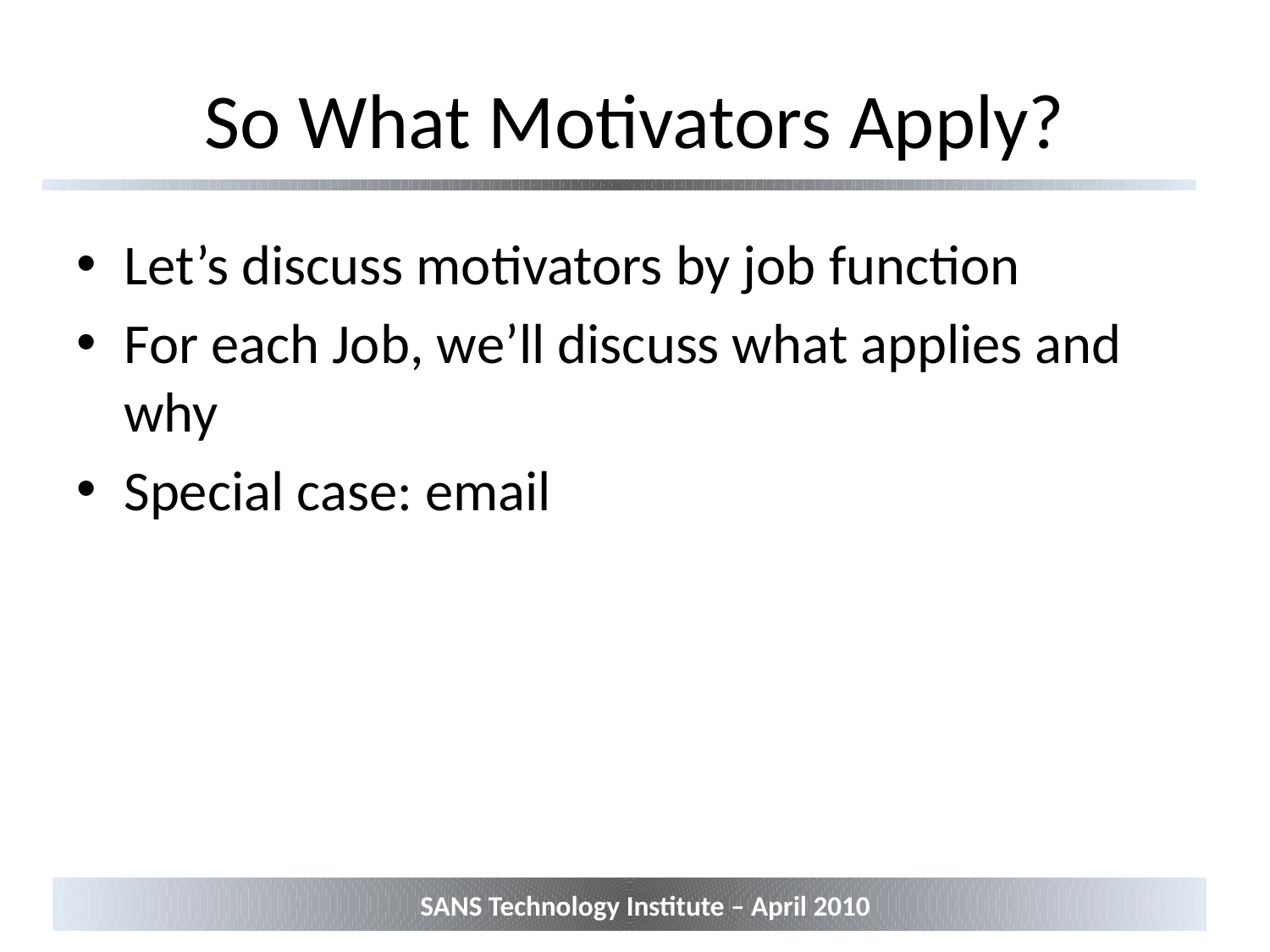

# So What Motivators Apply?

Let’s discuss motivators by job function
For each Job, we’ll discuss what applies and why
Special case: email

SANS Technology Institute – April 2010